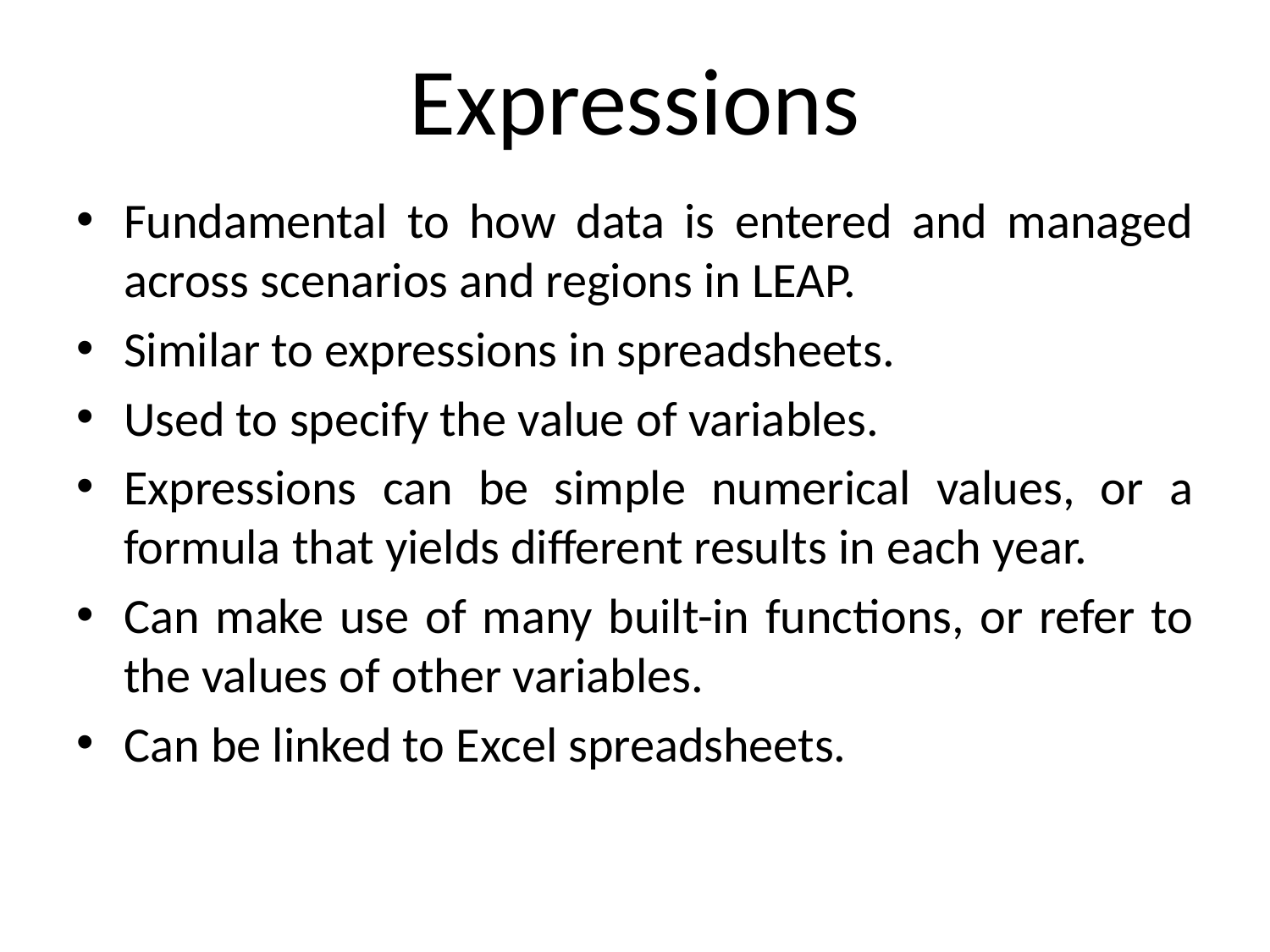

# Expressions
Fundamental to how data is entered and managed across scenarios and regions in LEAP.
Similar to expressions in spreadsheets.
Used to specify the value of variables.
Expressions can be simple numerical values, or a formula that yields different results in each year.
Can make use of many built-in functions, or refer to the values of other variables.
Can be linked to Excel spreadsheets.